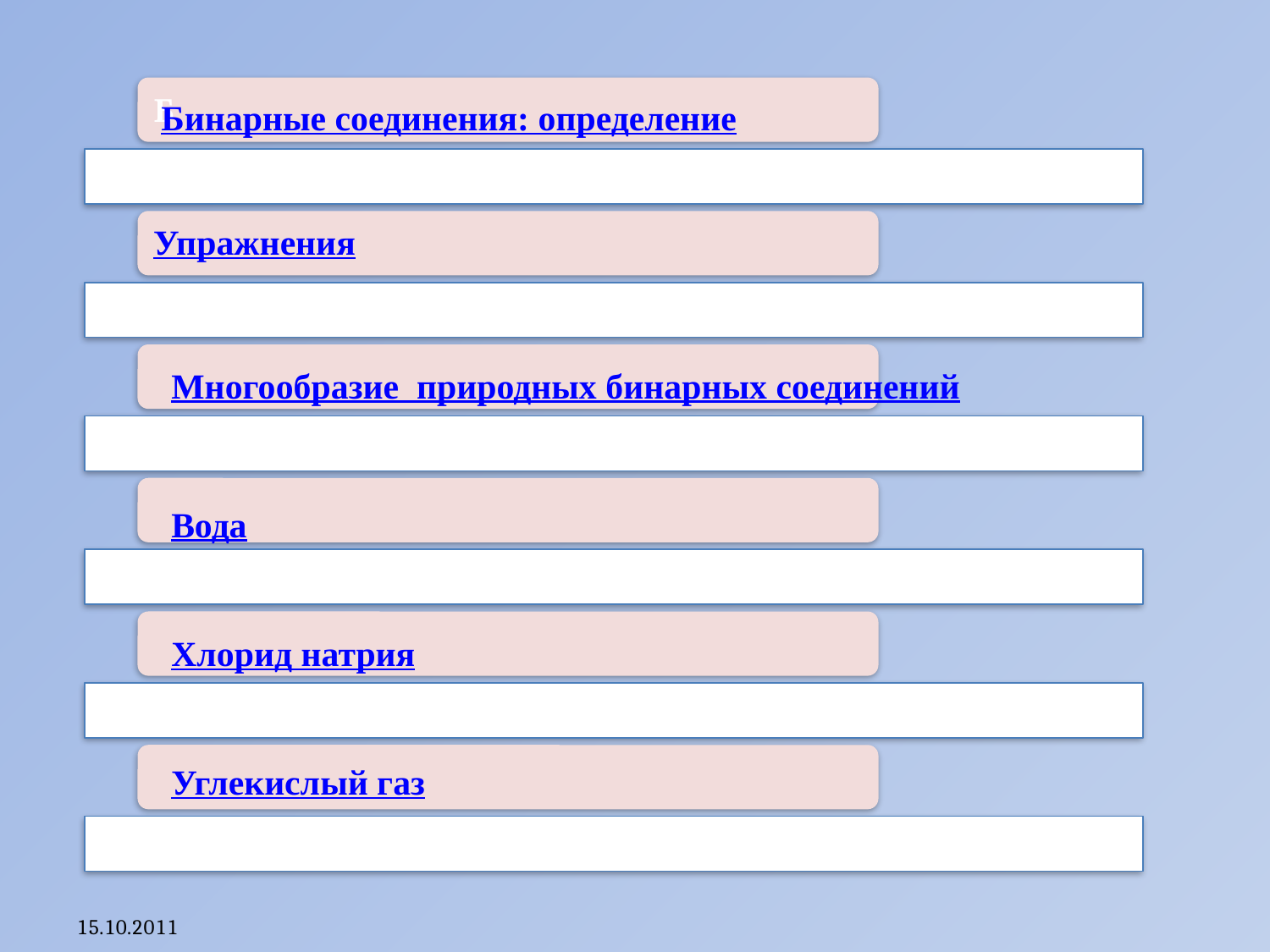

Б
Упражнения
Бинарные соединения: определение
Многообразие  природных бинарных соединений
Вода
Хлорид натрия
Углекислый газ

15.10.2011